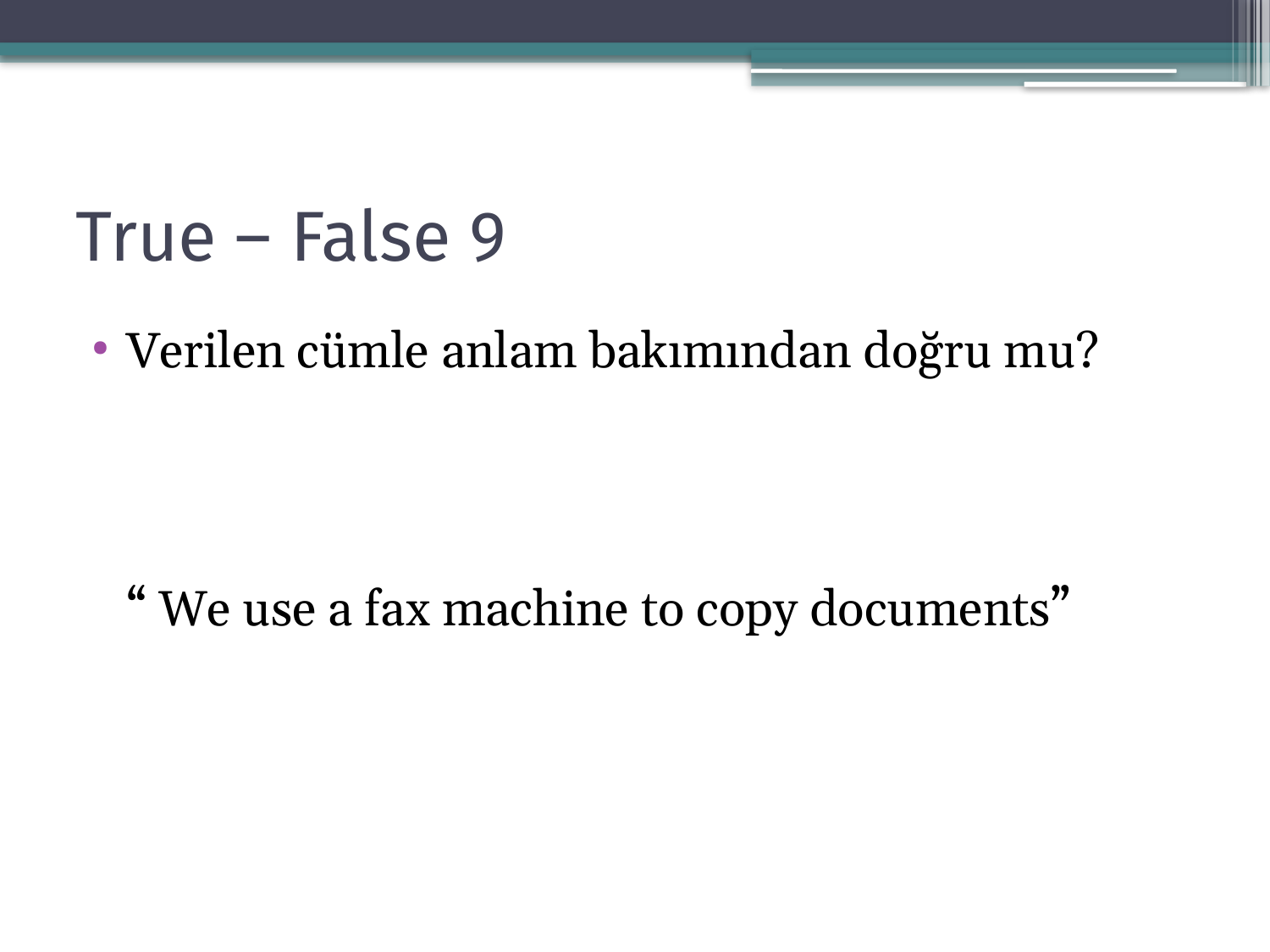

# True – False 9
Verilen cümle anlam bakımından doğru mu?

	“ We use a fax machine to copy documents”